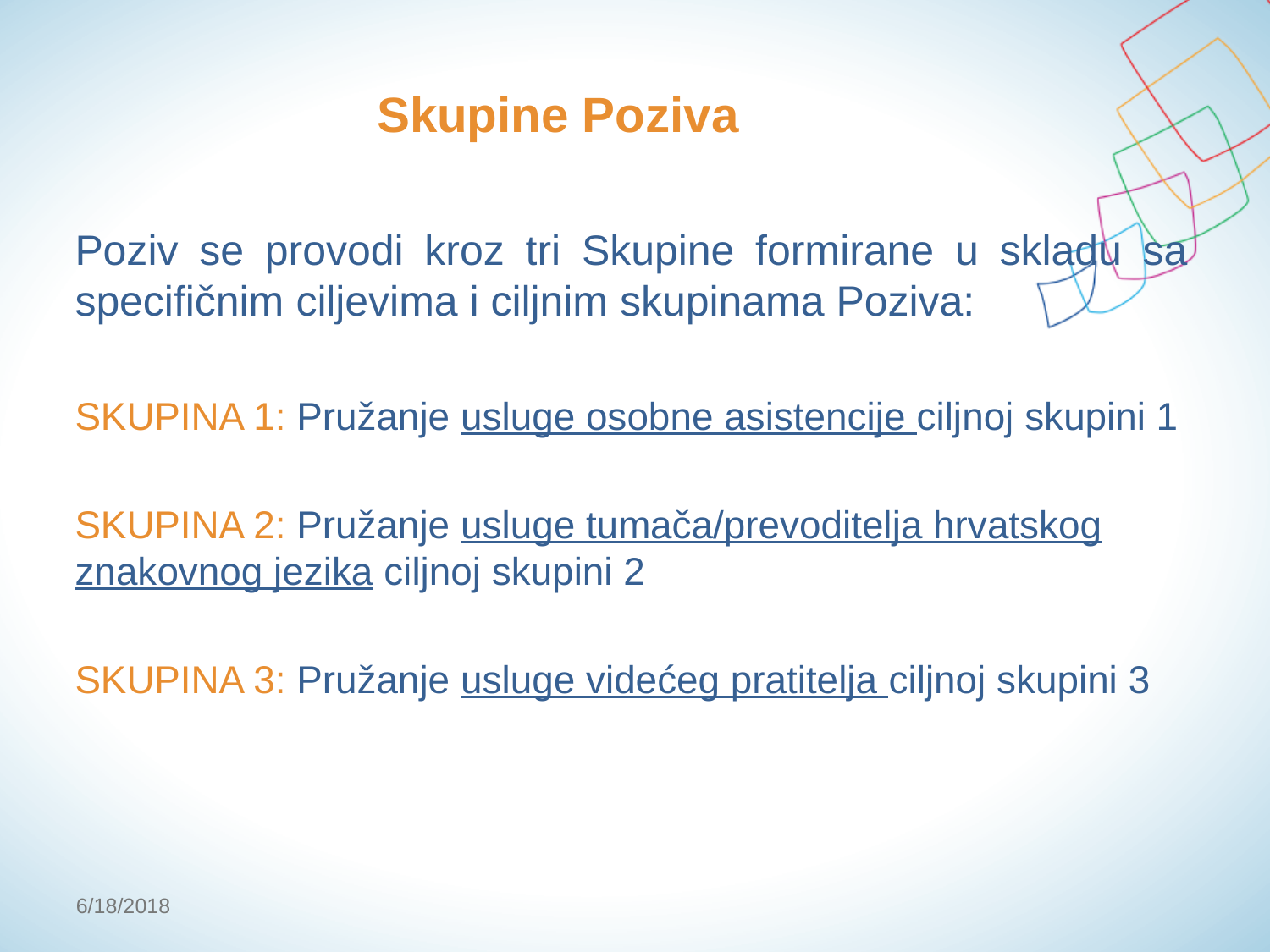

# Skupine Poziva
Poziv se provodi kroz tri Skupine formirane u skladu sa specifičnim ciljevima i ciljnim skupinama Poziva:

SKUPINA 1: Pružanje usluge osobne asistencije ciljnoj skupini 1

SKUPINA 2: Pružanje usluge tumača/prevoditelja hrvatskog znakovnog jezika ciljnoj skupini 2

SKUPINA 3: Pružanje usluge videćeg pratitelja ciljnoj skupini 3